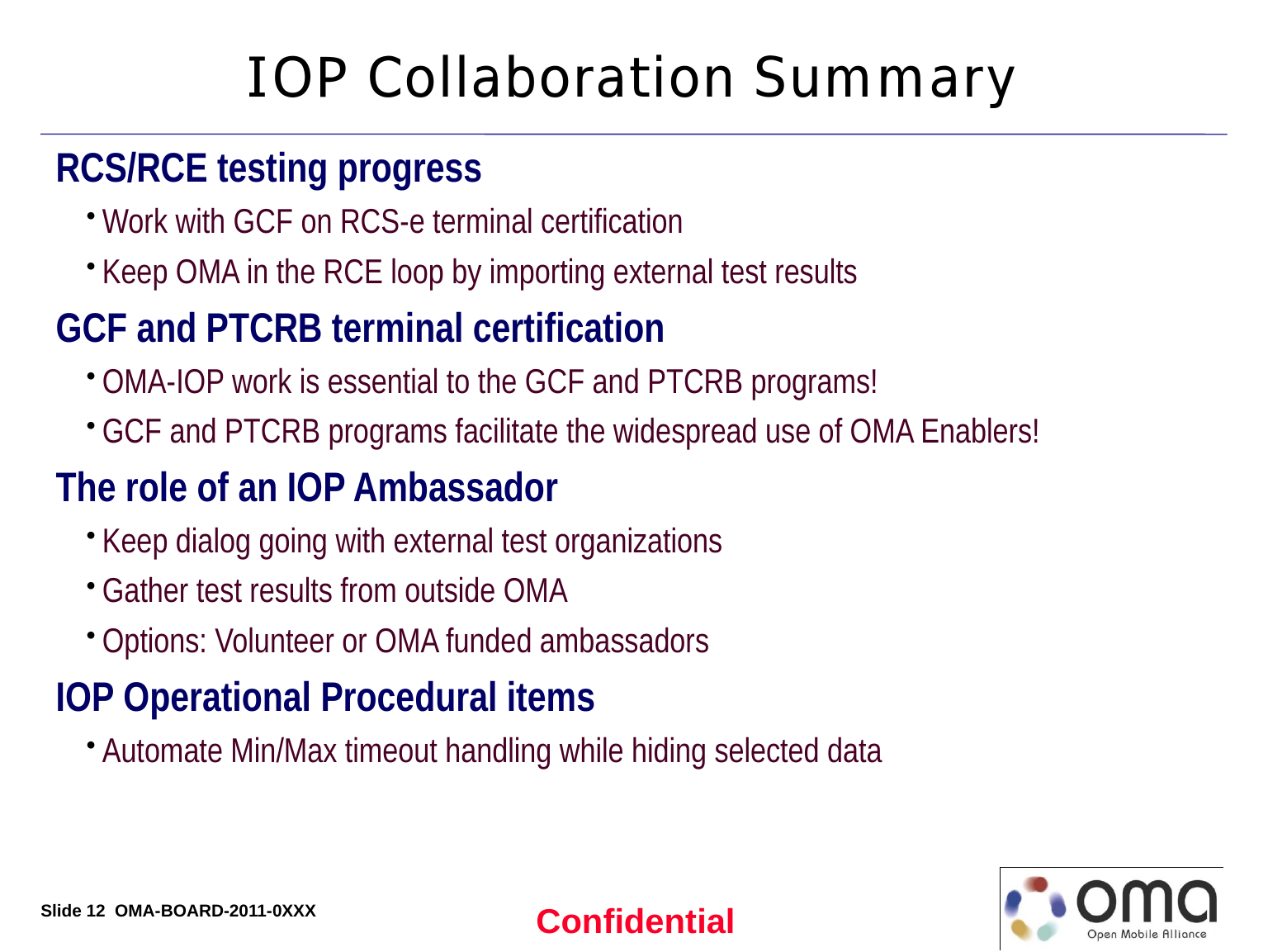

# IOP Collaboration Summary
RCS/RCE testing progress
Work with GCF on RCS-e terminal certification
Keep OMA in the RCE loop by importing external test results
GCF and PTCRB terminal certification
OMA-IOP work is essential to the GCF and PTCRB programs!
GCF and PTCRB programs facilitate the widespread use of OMA Enablers!
The role of an IOP Ambassador
Keep dialog going with external test organizations
Gather test results from outside OMA
Options: Volunteer or OMA funded ambassadors
IOP Operational Procedural items
Automate Min/Max timeout handling while hiding selected data